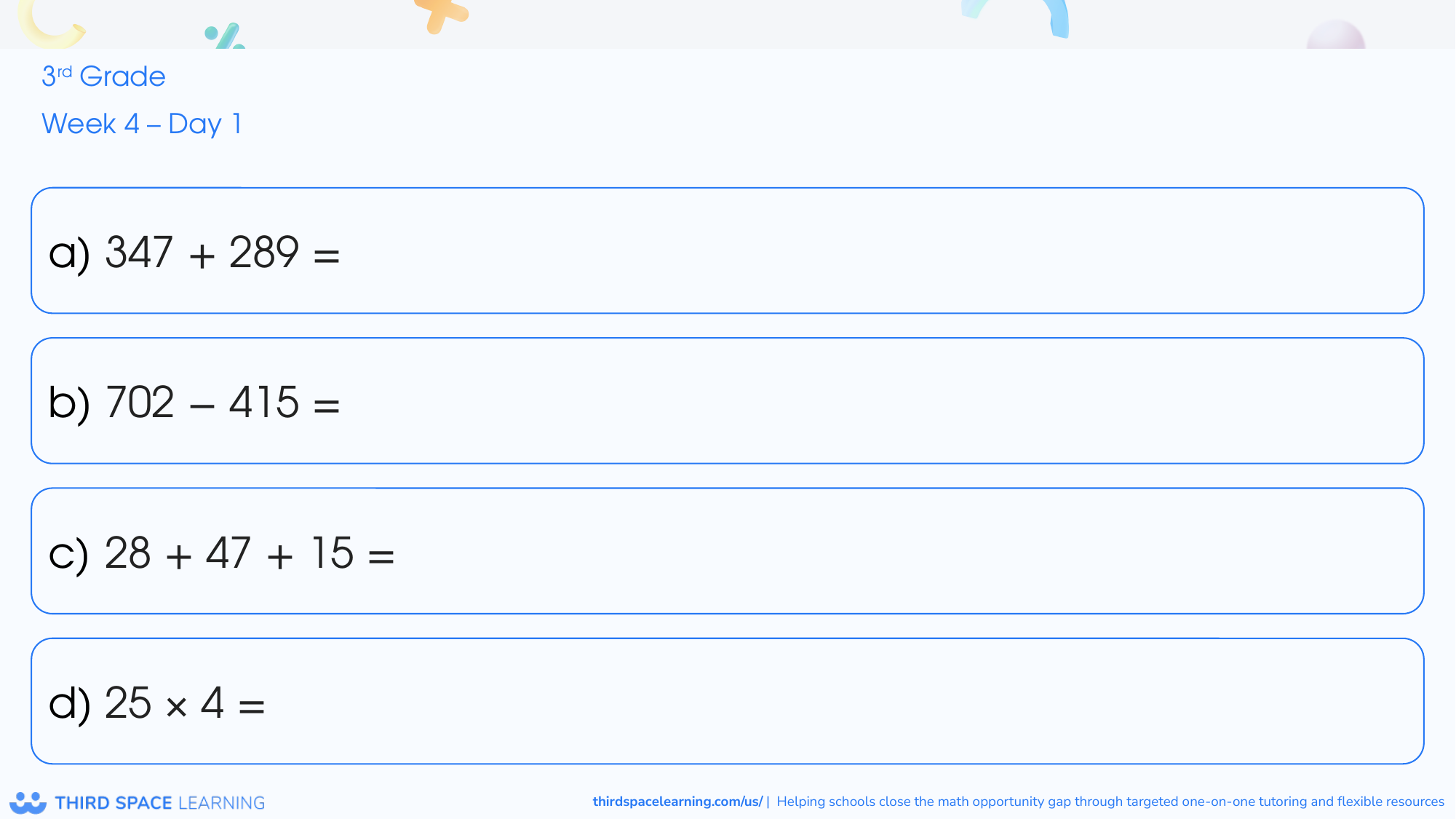

3rd Grade
Week 4 – Day 1
347 + 289 =
702 − 415 =
28 + 47 + 15 =
25 × 4 =